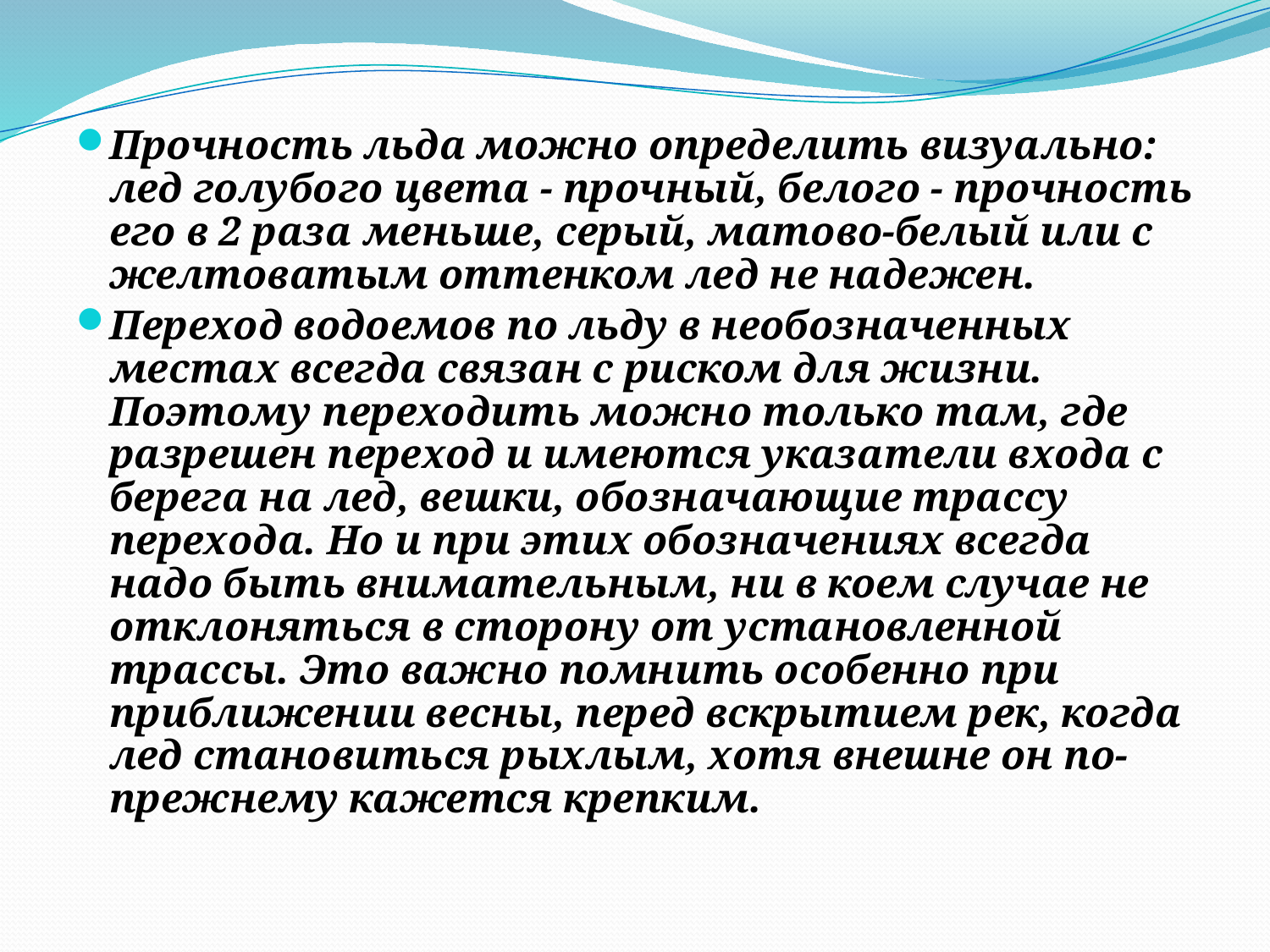

Прочность льда можно определить визуально: лед голубого цвета - прочный, белого - прочность его в 2 раза меньше, серый, матово-белый или с желтоватым оттенком лед не надежен.
Переход водоемов по льду в необозначенных местах всегда связан с риском для жизни. Поэтому переходить можно только там, где разрешен переход и имеются указатели входа с берега на лед, вешки, обозначающие трассу перехода. Но и при этих обозначениях всегда надо быть внимательным, ни в коем случае не отклоняться в сторону от установленной трассы. Это важно помнить особенно при приближении весны, перед вскрытием рек, когда лед становиться рыхлым, хотя внешне он по-прежнему кажется крепким.